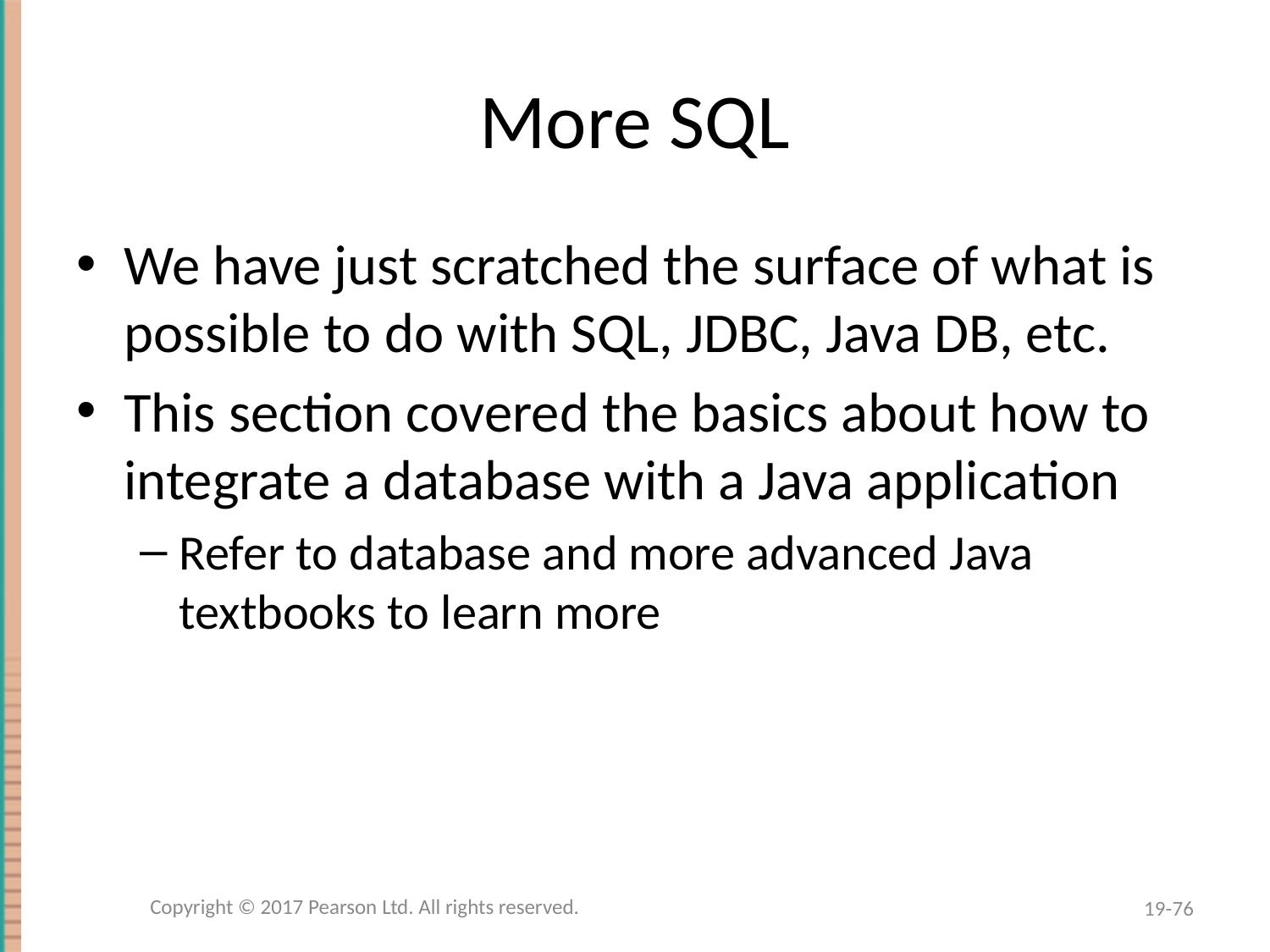

# More SQL
We have just scratched the surface of what is possible to do with SQL, JDBC, Java DB, etc.
This section covered the basics about how to integrate a database with a Java application
Refer to database and more advanced Java textbooks to learn more
Copyright © 2017 Pearson Ltd. All rights reserved.
19-76